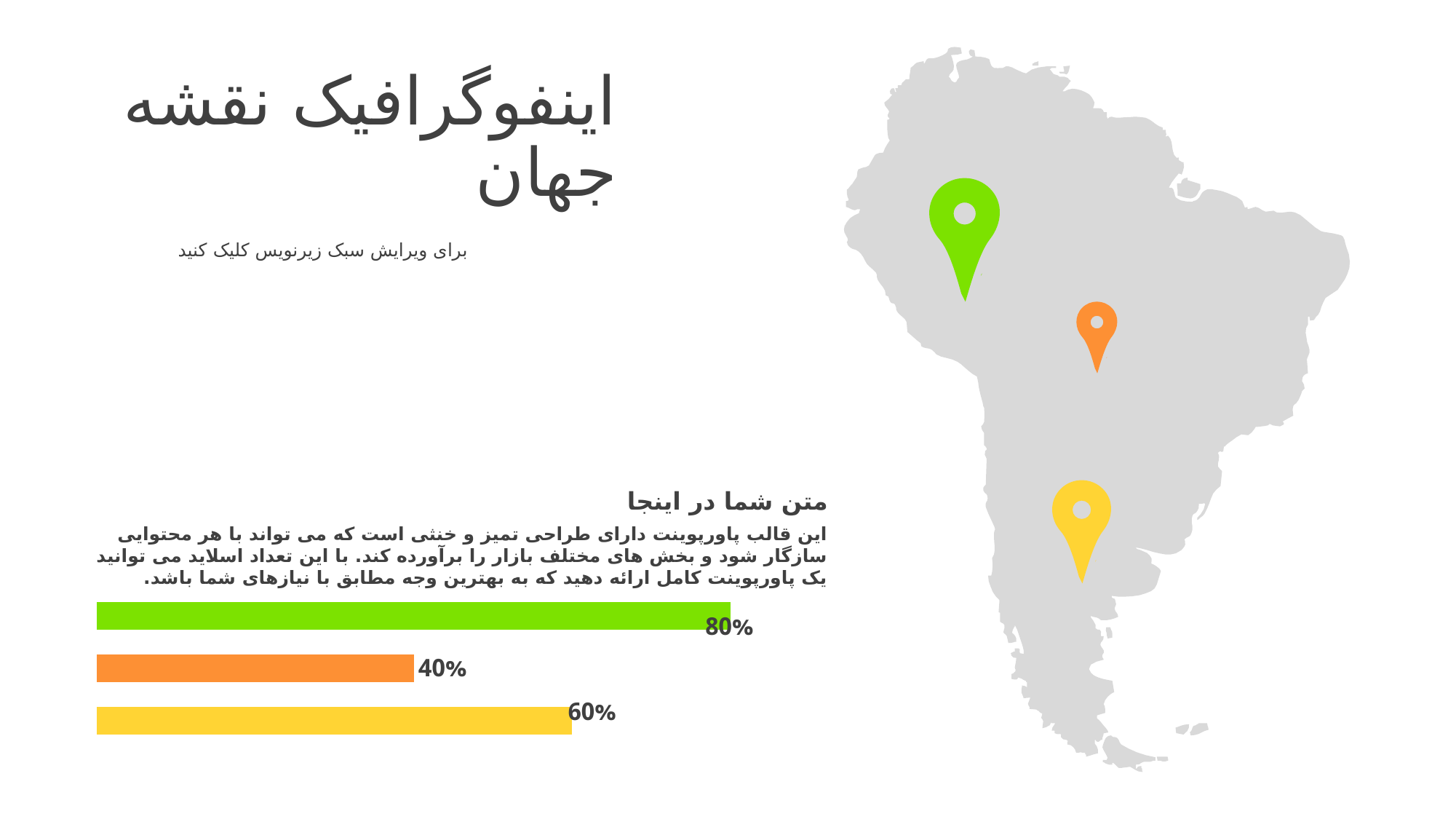

اینفوگرافیک نقشه جهان

برای ویرایش سبک زیرنویس کلیک کنید

متن شما در اینجا
این قالب پاورپوینت دارای طراحی تمیز و خنثی است که می تواند با هر محتوایی سازگار شود و بخش های مختلف بازار را برآورده کند. با این تعداد اسلاید می توانید یک پاورپوینت کامل ارائه دهید که به بهترین وجه مطابق با نیازهای شما باشد.

### Chart

| Category |  |
|---|---|
80%
40%
60%